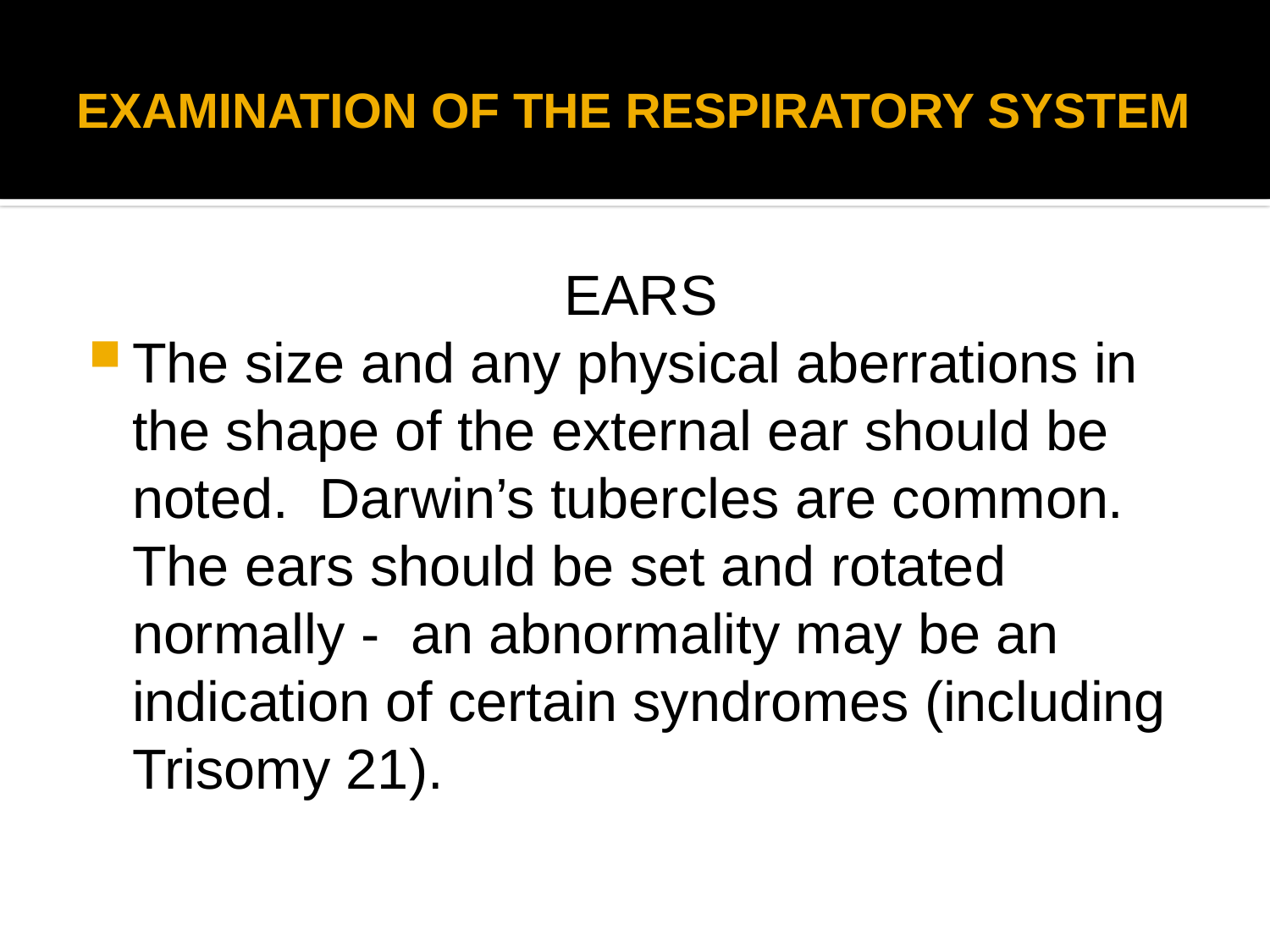

# EXAMINATION OF THE RESPIRATORY SYSTEM
EARS
The size and any physical aberrations in the shape of the external ear should be noted.  Darwin’s tubercles are common.  The ears should be set and rotated normally -  an abnormality may be an indication of certain syndromes (including Trisomy 21).